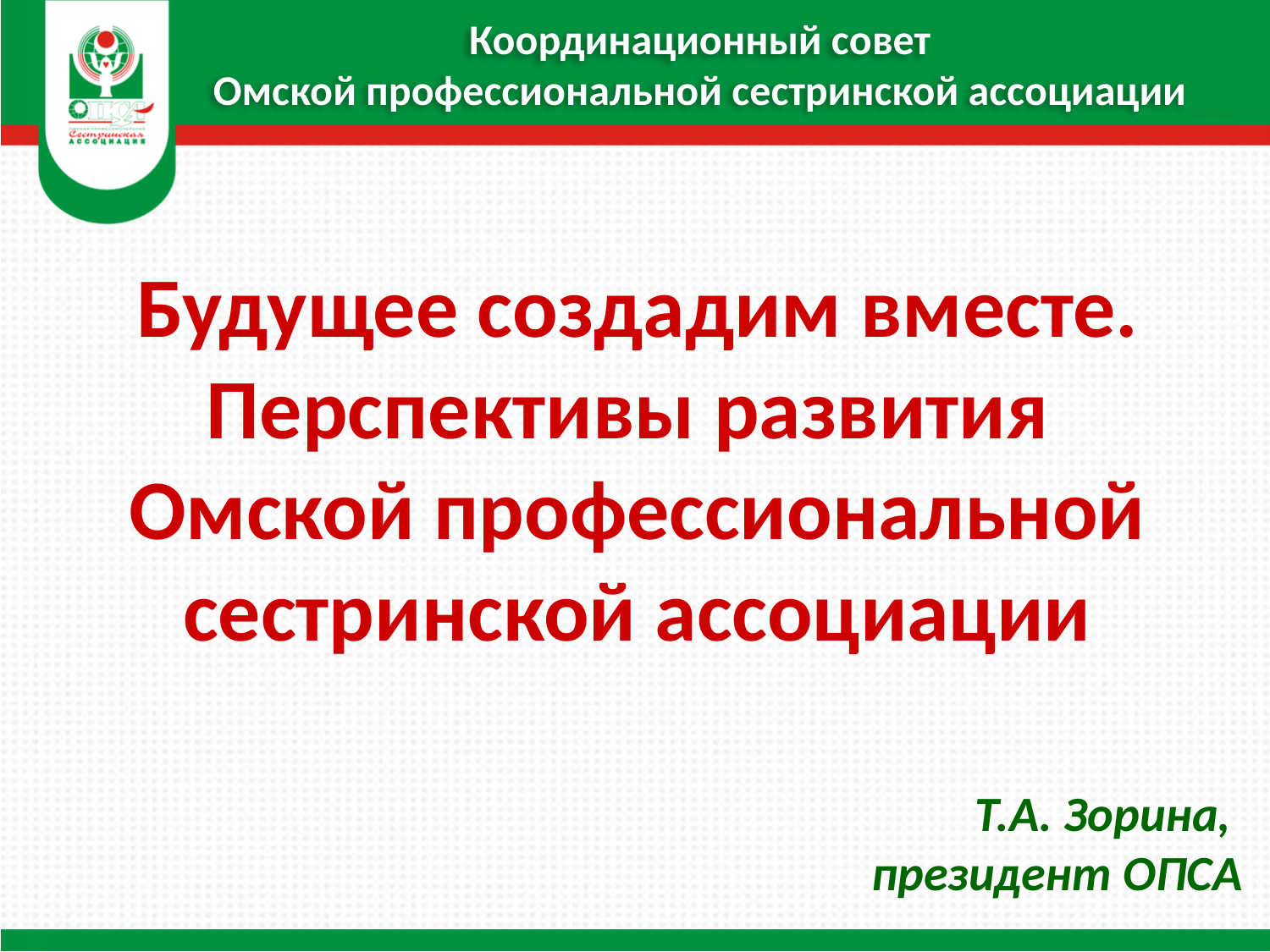

Координационный совет
Омской профессиональной сестринской ассоциации
Будущее создадим вместе. Перспективы развития
Омской профессиональной сестринской ассоциации
Т.А. Зорина,
президент ОПСА